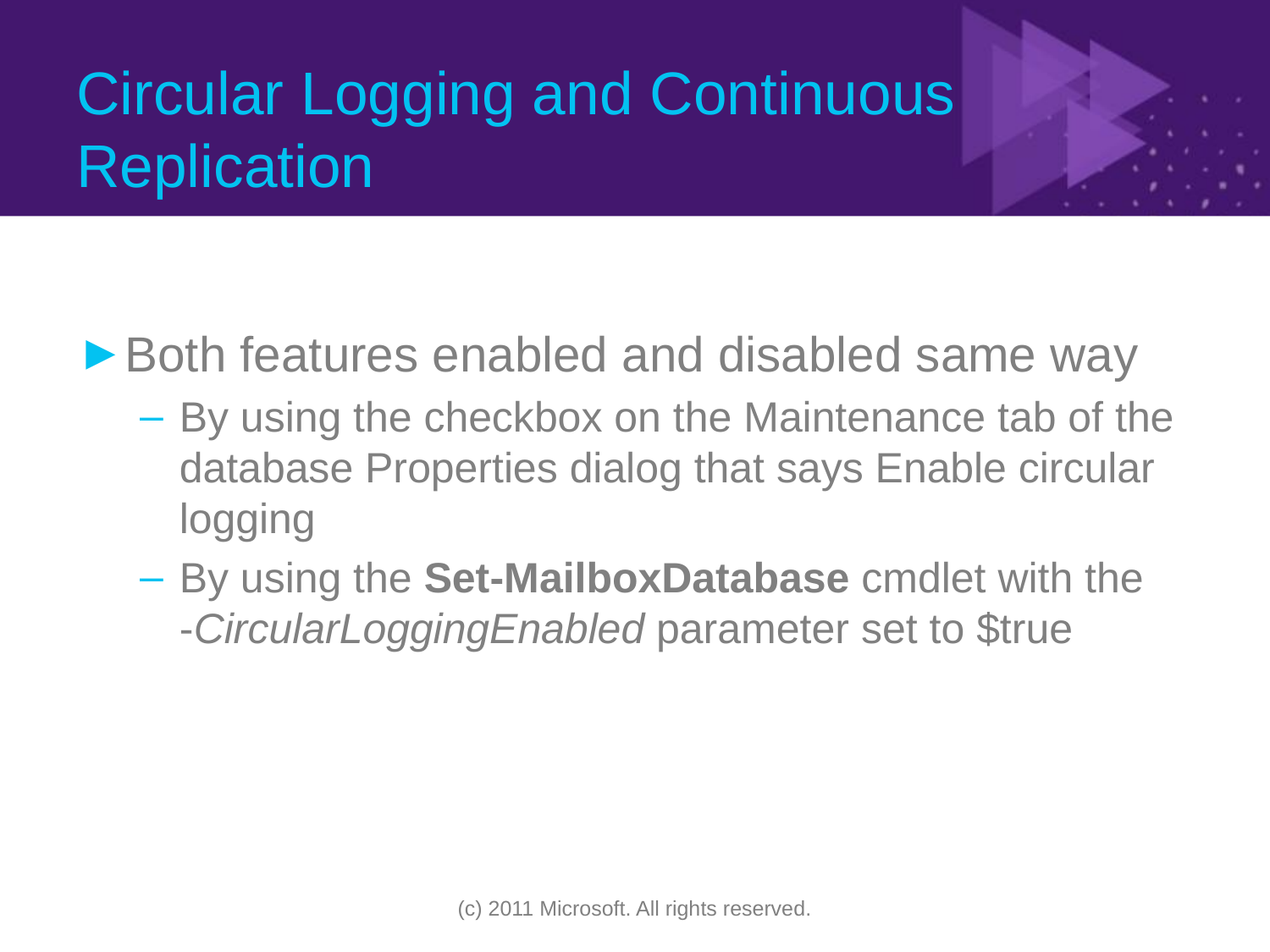

# Circular Logging and Continuous Replication
Both features enabled and disabled same way
By using the checkbox on the Maintenance tab of the database Properties dialog that says Enable circular logging
By using the Set-MailboxDatabase cmdlet with the
-CircularLoggingEnabled parameter set to $true
(c) 2011 Microsoft. All rights reserved.